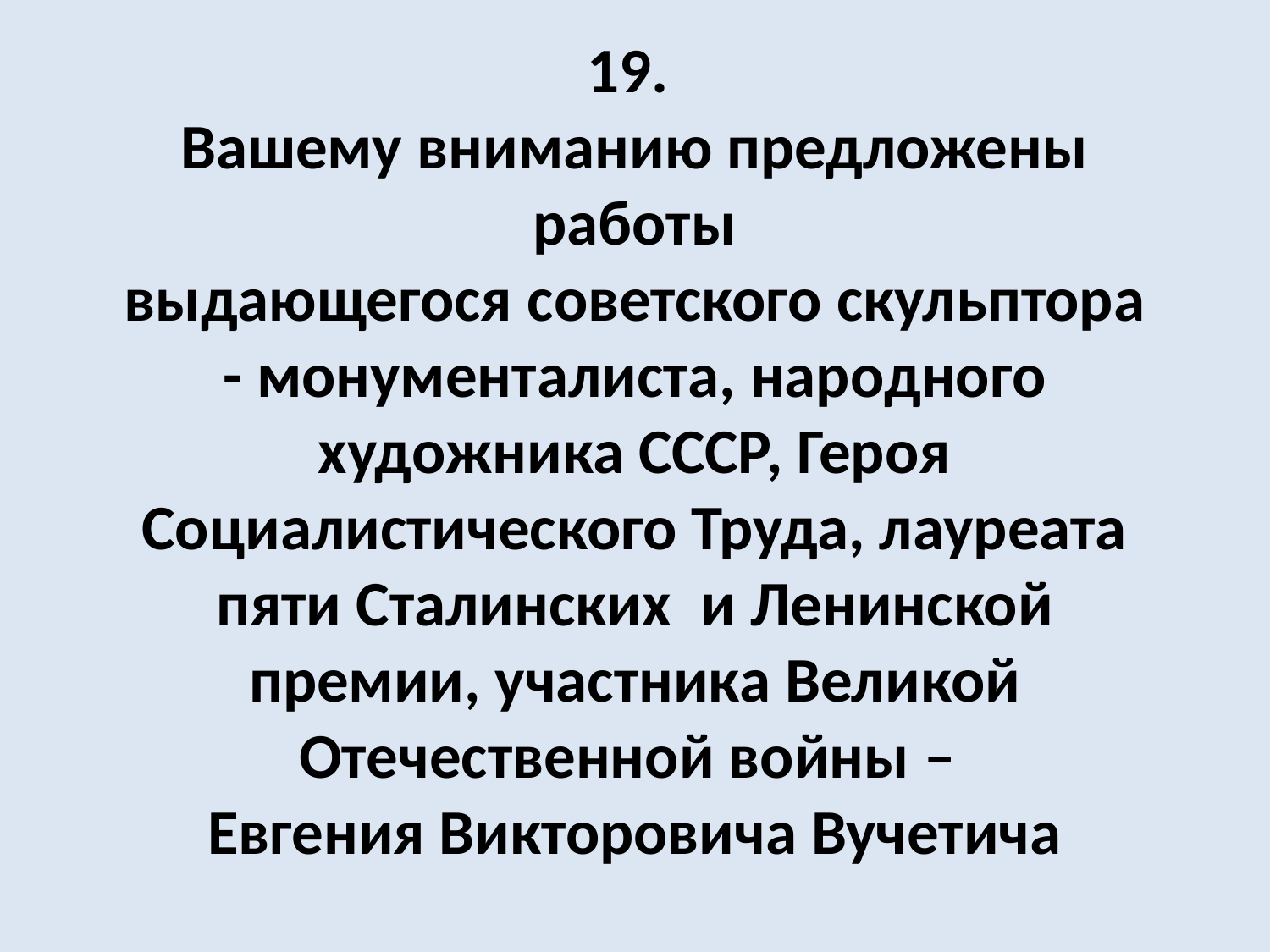

# 19. Вашему вниманию предложены работы выдающегося советского скульптора - монументалиста, народного художника СССР, Героя Социалистического Труда, лауреата пяти Сталинских  и Ленинской премии, участника Великой Отечественной войны – Евгения Викторовича Вучетича